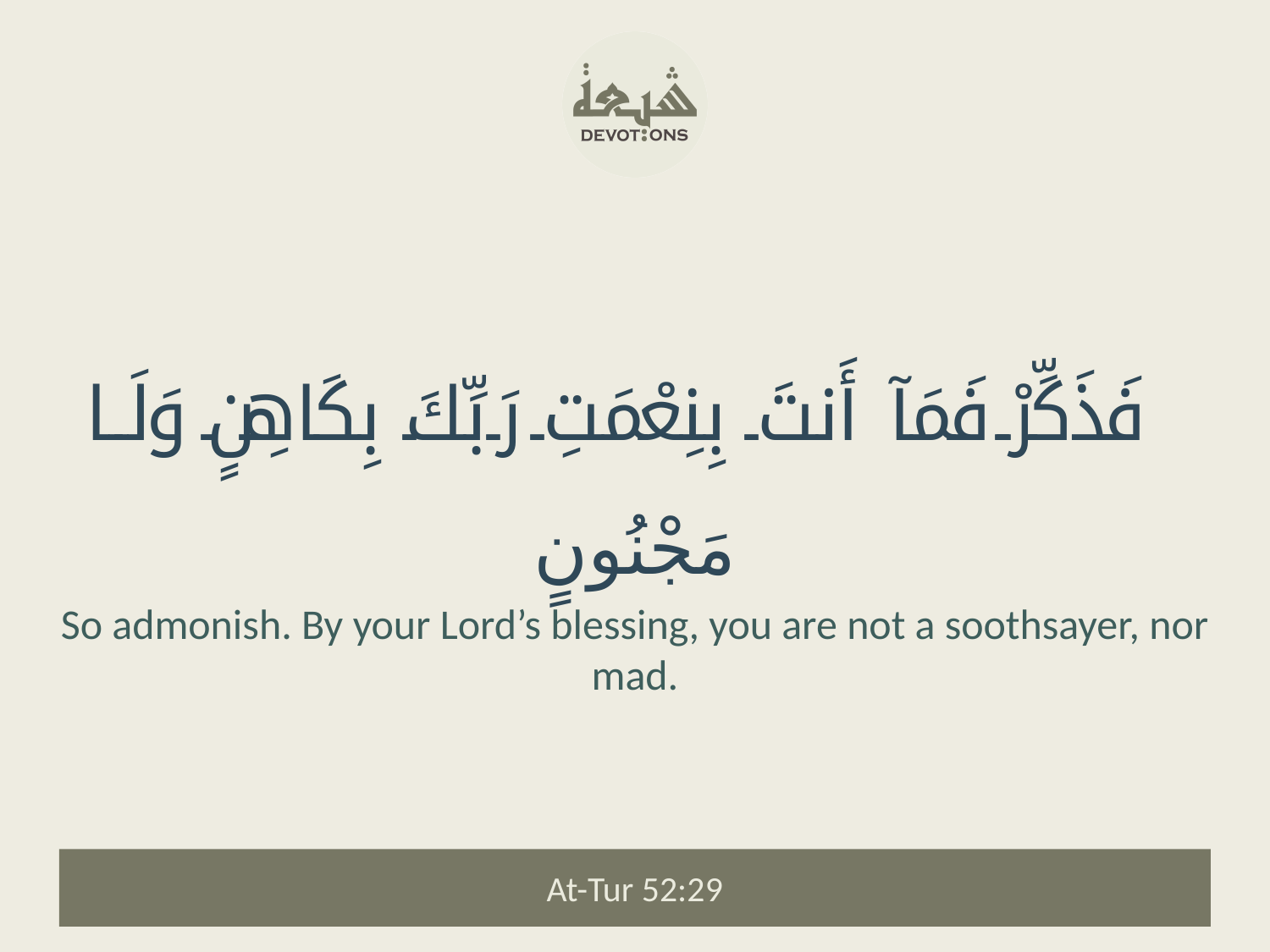

فَذَكِّرْ فَمَآ أَنتَ بِنِعْمَتِ رَبِّكَ بِكَاهِنٍ وَلَا مَجْنُونٍ
So admonish. By your Lord’s blessing, you are not a soothsayer, nor mad.
At-Tur 52:29